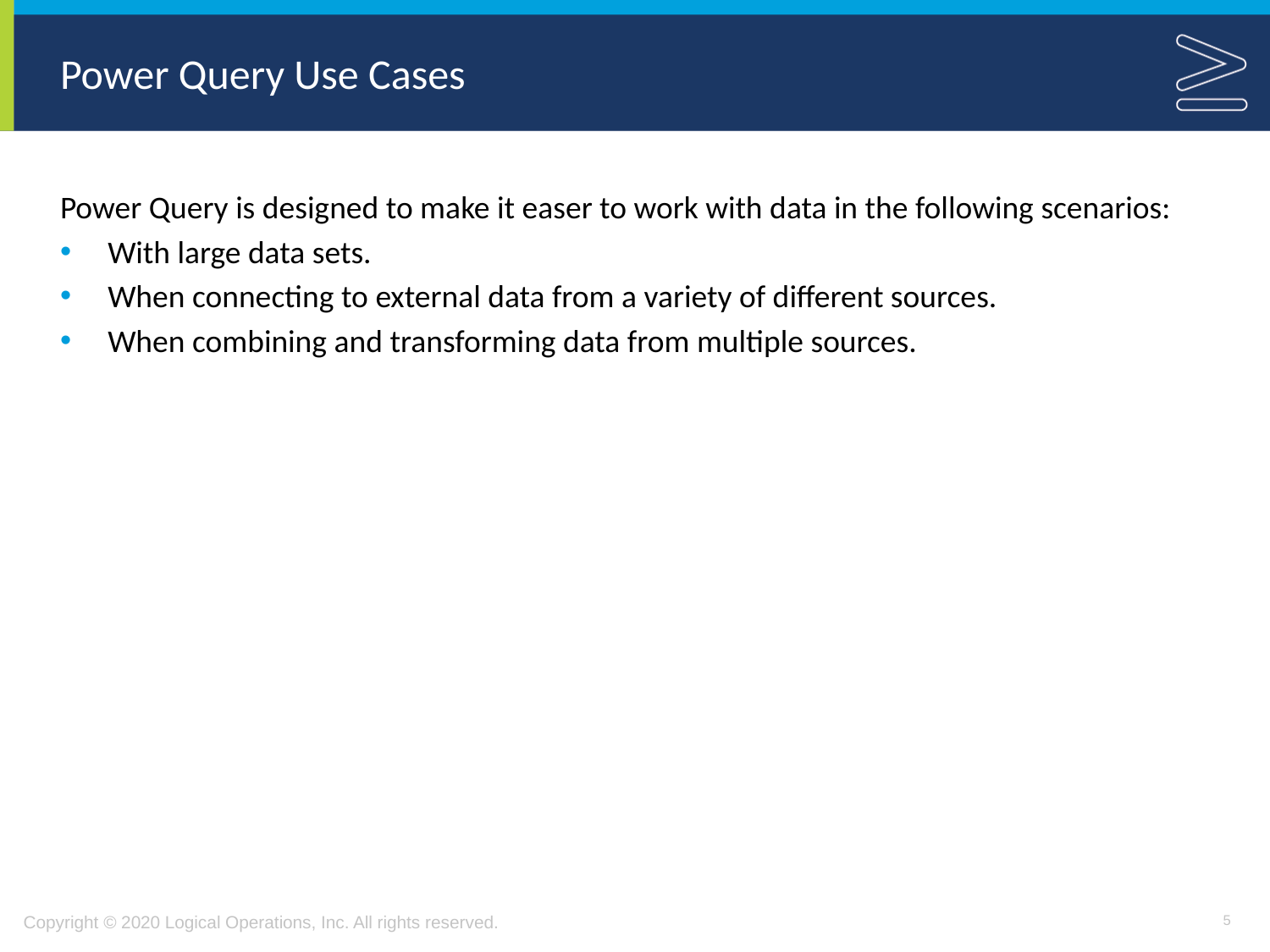

# Power Query Use Cases
Power Query is designed to make it easer to work with data in the following scenarios:
With large data sets.
When connecting to external data from a variety of different sources.
When combining and transforming data from multiple sources.
5